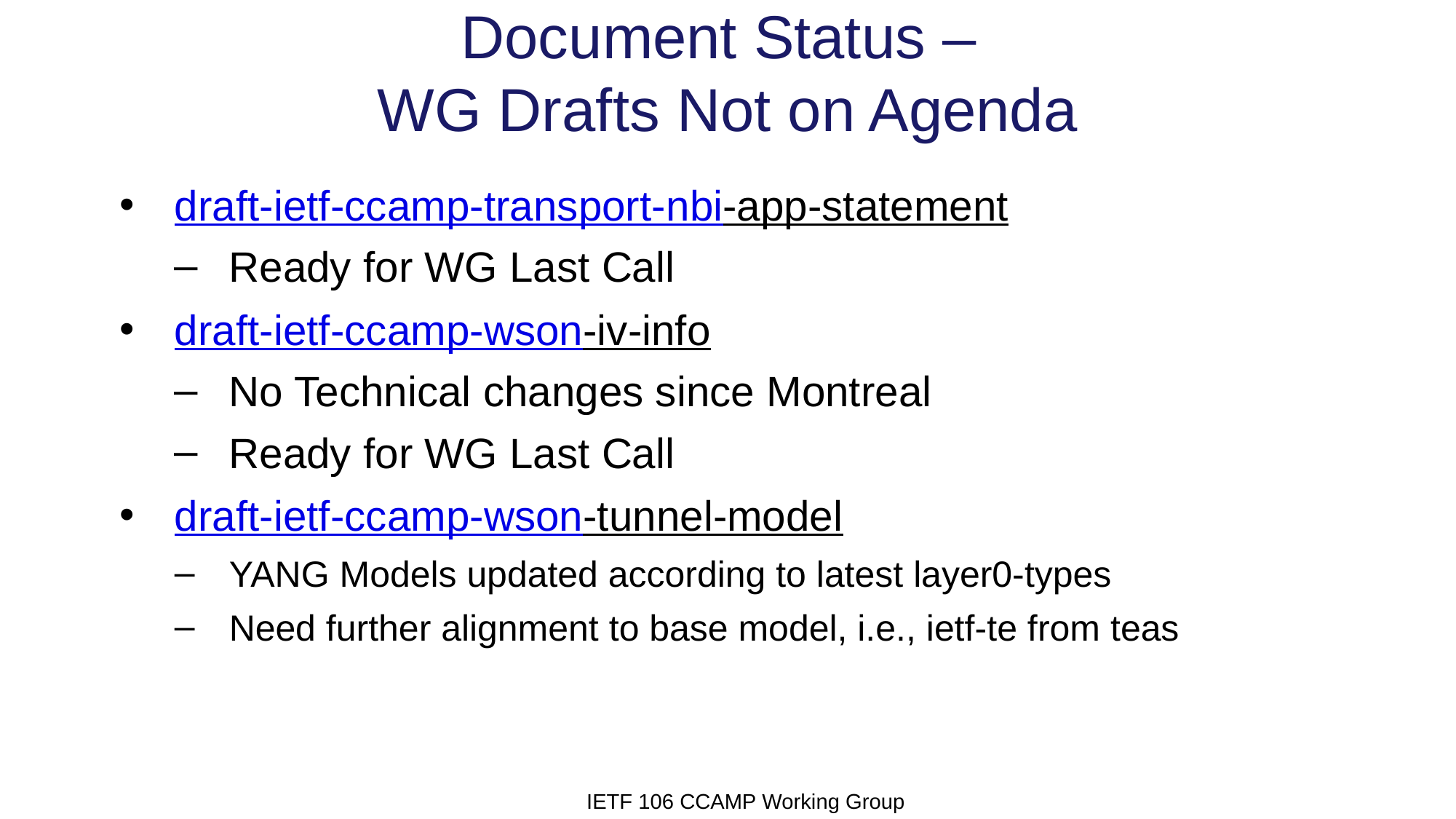

# Document Status – WG Drafts Not on Agenda
draft-ietf-ccamp-transport-nbi-app-statement
Ready for WG Last Call
draft-ietf-ccamp-wson-iv-info
No Technical changes since Montreal
Ready for WG Last Call
draft-ietf-ccamp-wson-tunnel-model
YANG Models updated according to latest layer0-types
Need further alignment to base model, i.e., ietf-te from teas
IETF 106 CCAMP Working Group